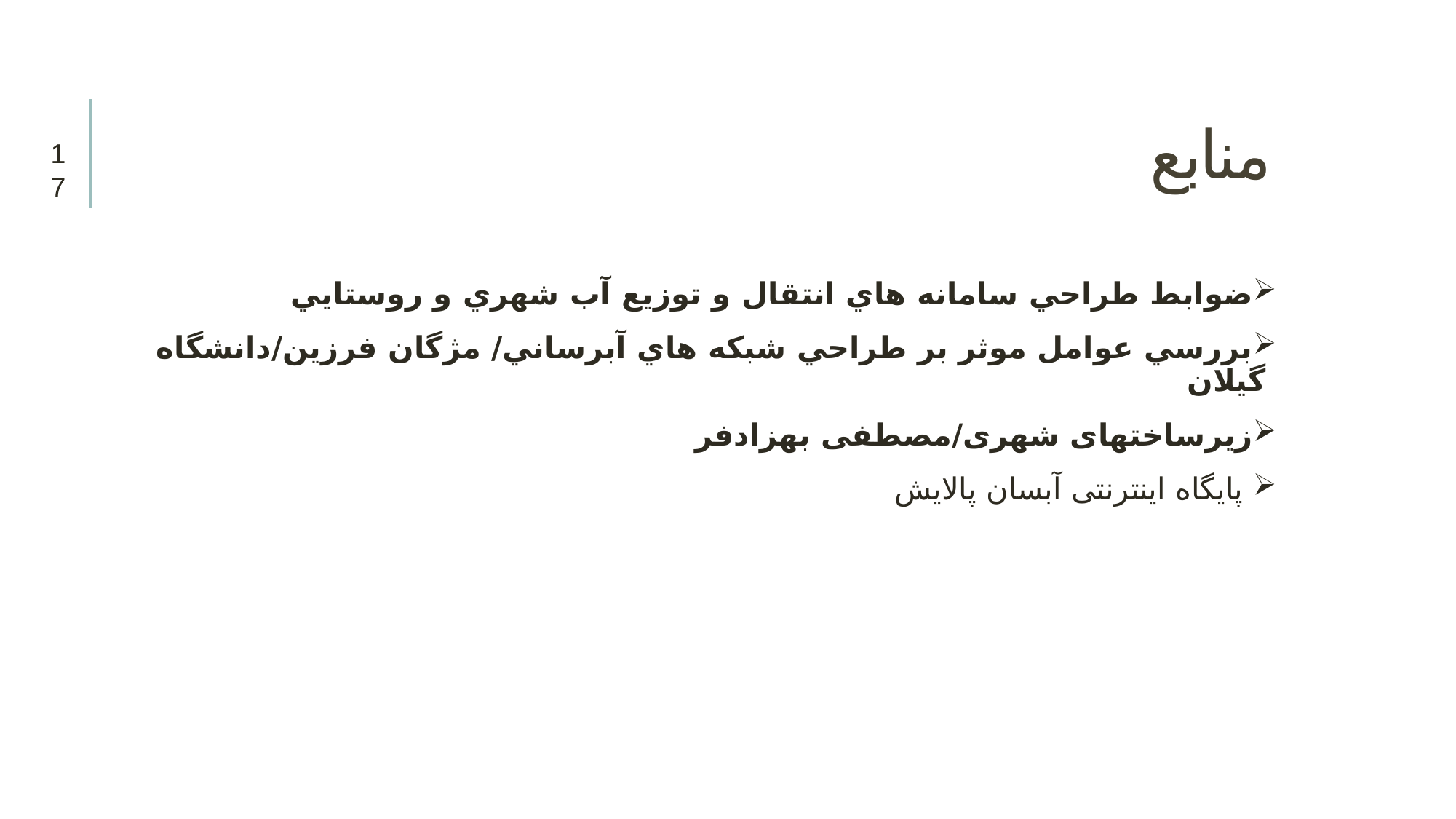

# منابع
17
ضوابط طراحي سامانه هاي انتقال و توزيع آب شهري و روستايي
بررسي عوامل موثر بر طراحي شبكه هاي آبرساني/ مژگان فرزين/دانشگاه گیلان
زیرساختهای شهری/مصطفی بهزادفر
 پایگاه اینترنتی آبسان پالایش